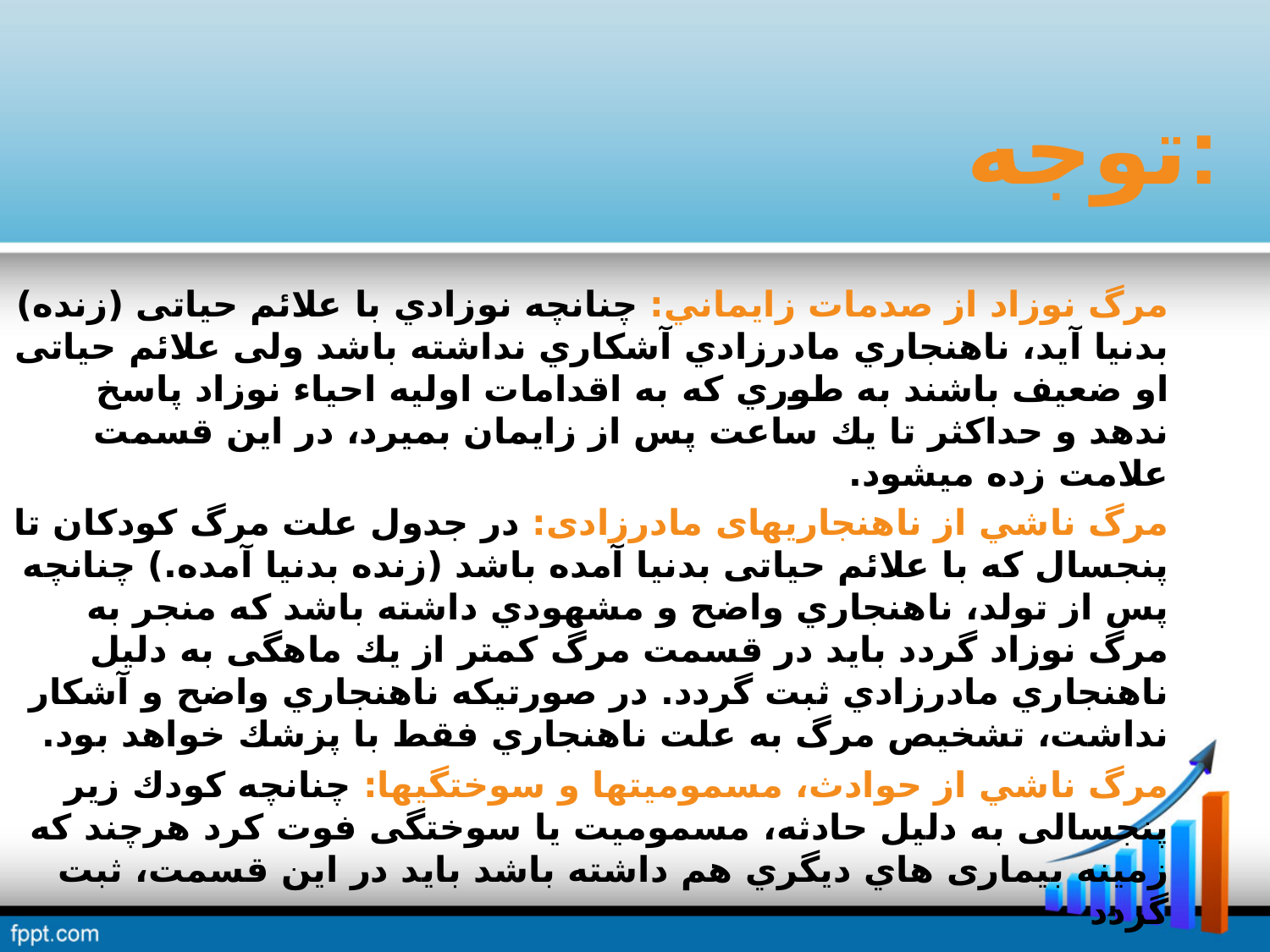

# توجه:
مرگ نوزاد از صدمات زایماني: چنانچه نوزادي با علائم حياتی (زنده) بدنيا آید، ناهنجاري مادرزادي آشکاري نداشته باشد ولی علائم حياتی او ضعيف باشند به طوري كه به اقدامات اوليه احياء نوزاد پاسخ ندهد و حداكثر تا یك ساعت پس از زایمان بميرد، در این قسمت علامت زده میشود.
مرگ ناشي از ناهنجاریهای مادرزادی: در جدول علت مرگ كودكان تا پنجسال كه با علائم حياتی بدنيا آمده باشد (زنده بدنيا آمده.) چنانچه پس از تولد، ناهنجاري واضح و مشهودي داشته باشد كه منجر به مرگ نوزاد گردد باید در قسمت مرگ كمتر از یك ماهگی به دليل ناهنجاري مادرزادي ثبت گردد. در صورتيکه ناهنجاري واضح و آشکار نداشت، تشخيص مرگ به علت ناهنجاري فقط با پزشك خواهد بود.
مرگ ناشي از حوادث، مسموميتها و سوختگيها: چنانچه كودك زیر پنجسالی به دليل حادثه، مسموميت یا سوختگی فوت كرد هرچند كه زمينه بيماری هاي دیگري هم داشته باشد باید در این قسمت، ثبت گردد